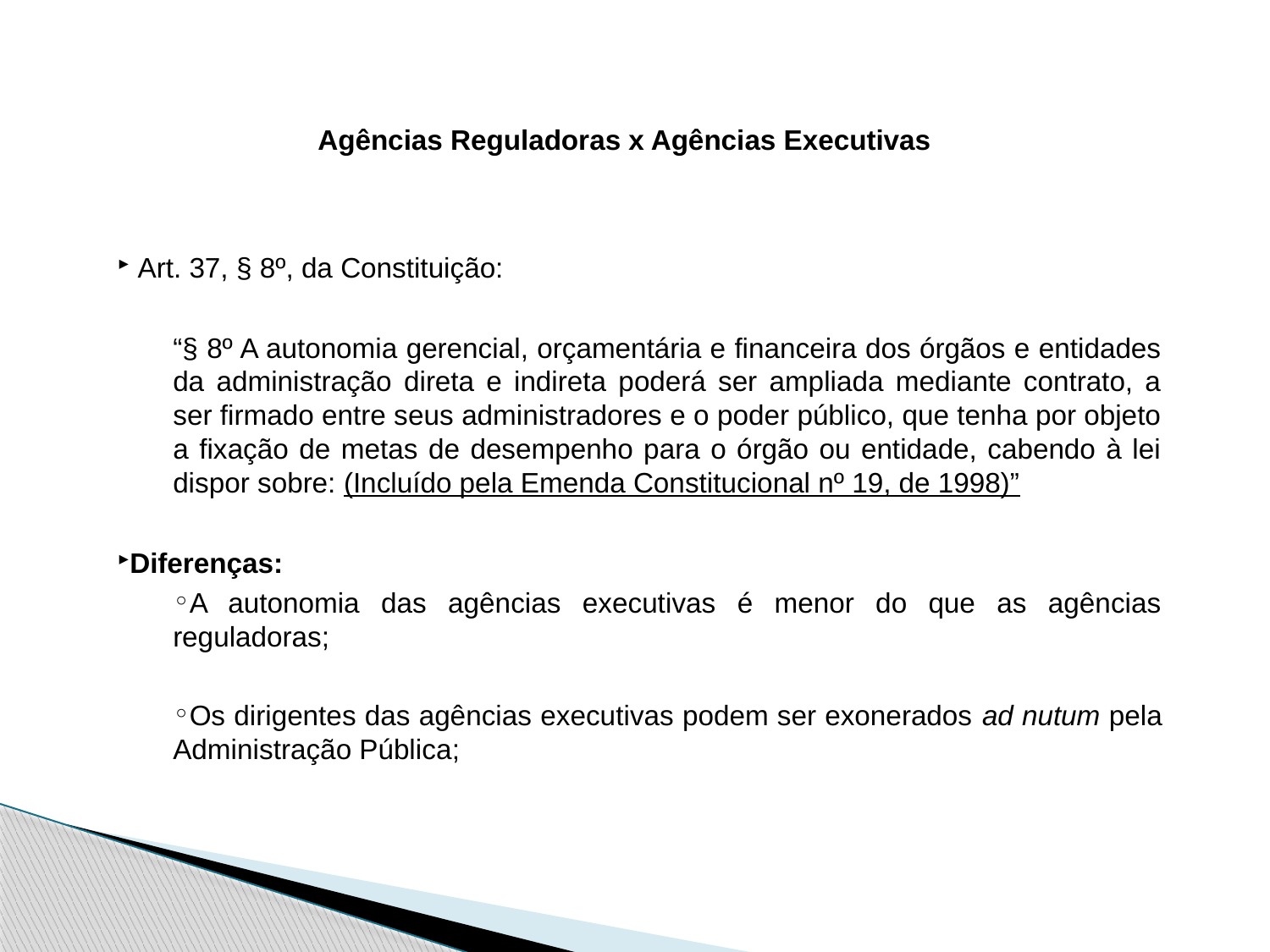

Agências Reguladoras x Agências Executivas
 Art. 37, § 8º, da Constituição:

“§ 8º A autonomia gerencial, orçamentária e financeira dos órgãos e entidades da administração direta e indireta poderá ser ampliada mediante contrato, a ser firmado entre seus administradores e o poder público, que tenha por objeto a fixação de metas de desempenho para o órgão ou entidade, cabendo à lei dispor sobre: (Incluído pela Emenda Constitucional nº 19, de 1998)”

Diferenças:
A autonomia das agências executivas é menor do que as agências reguladoras;

Os dirigentes das agências executivas podem ser exonerados ad nutum pela Administração Pública;